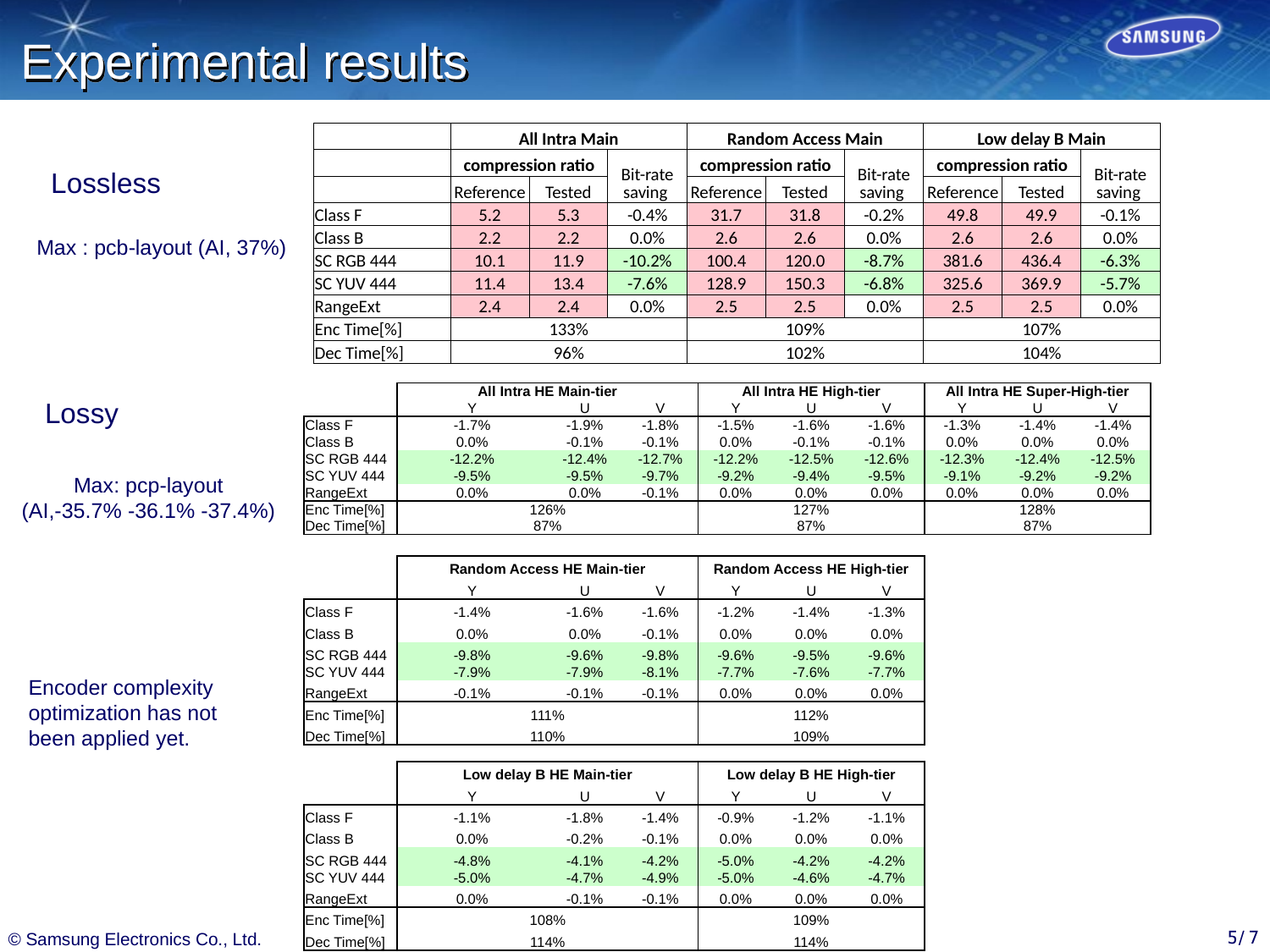

# Experimental results
|  | All Intra Main |  |  | Random Access Main |  |  | Low delay B Main |  |  |
| --- | --- | --- | --- | --- | --- | --- | --- | --- | --- |
|  | compression ratio |  | Bit-rate saving | compression ratio |  | Bit-rate saving | compression ratio |  | Bit-rate saving |
|  | Reference | Tested |  | Reference | Tested |  | Reference | Tested |  |
| Class F | 5.2 | 5.3 | -0.4% | 31.7 | 31.8 | -0.2% | 49.8 | 49.9 | -0.1% |
| Class B | 2.2 | 2.2 | 0.0% | 2.6 | 2.6 | 0.0% | 2.6 | 2.6 | 0.0% |
| SC RGB 444 | 10.1 | 11.9 | -10.2% | 100.4 | 120.0 | -8.7% | 381.6 | 436.4 | -6.3% |
| SC YUV 444 | 11.4 | 13.4 | -7.6% | 128.9 | 150.3 | -6.8% | 325.6 | 369.9 | -5.7% |
| RangeExt | 2.4 | 2.4 | 0.0% | 2.5 | 2.5 | 0.0% | 2.5 | 2.5 | 0.0% |
| Enc Time[%] | 133% |  |  | 109% |  |  | 107% |  |  |
| Dec Time[%] | 96% |  |  | 102% |  |  | 104% |  |  |
Lossless
Max : pcb-layout (AI, 37%)
|  | All Intra HE Main-tier |  |  | All Intra HE High-tier |  |  | All Intra HE Super-High-tier |  |  |
| --- | --- | --- | --- | --- | --- | --- | --- | --- | --- |
|  | Y | U | V | Y | U | V | Y | U | V |
| Class F | -1.7% | -1.9% | -1.8% | -1.5% | -1.6% | -1.6% | -1.3% | -1.4% | -1.4% |
| Class B | 0.0% | -0.1% | -0.1% | 0.0% | -0.1% | -0.1% | 0.0% | 0.0% | 0.0% |
| SC RGB 444 | -12.2% | -12.4% | -12.7% | -12.2% | -12.5% | -12.6% | -12.3% | -12.4% | -12.5% |
| SC YUV 444 | -9.5% | -9.5% | -9.7% | -9.2% | -9.4% | -9.5% | -9.1% | -9.2% | -9.2% |
| RangeExt | 0.0% | 0.0% | -0.1% | 0.0% | 0.0% | 0.0% | 0.0% | 0.0% | 0.0% |
| Enc Time[%] | 126% |  |  | 127% |  |  | 128% |  |  |
| Dec Time[%] | 87% |  |  | 87% |  |  | 87% |  |  |
|  |  |  |  |  |  |  |  |  |  |
|  | Random Access HE Main-tier |  |  | Random Access HE High-tier |  |  |  |  |  |
|  | Y | U | V | Y | U | V |  |  |  |
| Class F | -1.4% | -1.6% | -1.6% | -1.2% | -1.4% | -1.3% |  |  |  |
| Class B | 0.0% | 0.0% | -0.1% | 0.0% | 0.0% | 0.0% |  |  |  |
| SC RGB 444 | -9.8% | -9.6% | -9.8% | -9.6% | -9.5% | -9.6% |  |  |  |
| SC YUV 444 | -7.9% | -7.9% | -8.1% | -7.7% | -7.6% | -7.7% |  |  |  |
| RangeExt | -0.1% | -0.1% | -0.1% | 0.0% | 0.0% | 0.0% |  |  |  |
| Enc Time[%] | 111% |  |  | 112% |  |  |  |  |  |
| Dec Time[%] | 110% |  |  | 109% |  |  |  |  |  |
|  |  |  |  |  |  |  |  |  |  |
|  | Low delay B HE Main-tier |  |  | Low delay B HE High-tier |  |  |  |  |  |
|  | Y | U | V | Y | U | V |  |  |  |
| Class F | -1.1% | -1.8% | -1.4% | -0.9% | -1.2% | -1.1% |  |  |  |
| Class B | 0.0% | -0.2% | -0.1% | 0.0% | 0.0% | 0.0% |  |  |  |
| SC RGB 444 | -4.8% | -4.1% | -4.2% | -5.0% | -4.2% | -4.2% |  |  |  |
| SC YUV 444 | -5.0% | -4.7% | -4.9% | -5.0% | -4.6% | -4.7% |  |  |  |
| RangeExt | 0.0% | -0.1% | -0.1% | 0.0% | 0.0% | 0.0% |  |  |  |
| Enc Time[%] | 108% |  |  | 109% |  |  |  |  |  |
| Dec Time[%] | 114% |  |  | 114% |  |  |  |  |  |
Lossy
Max: pcp-layout
 (AI,-35.7% -36.1% -37.4%)
Encoder complexity optimization has not been applied yet.